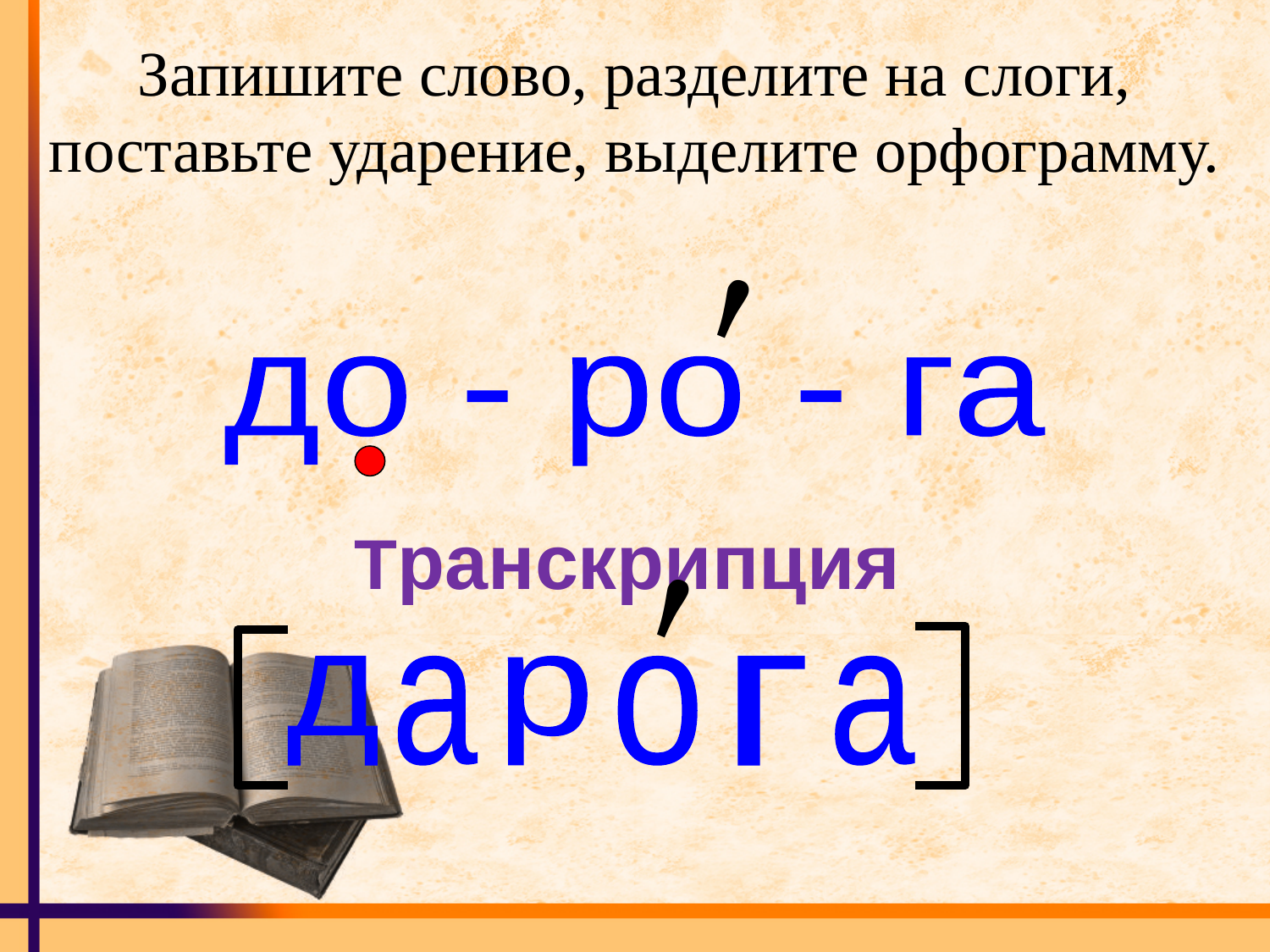

Запишите слово, разделите на слоги, поставьте ударение, выделите орфограмму.
′
до - ро - га

Транскрипция
′

д
а
р
о
г
а